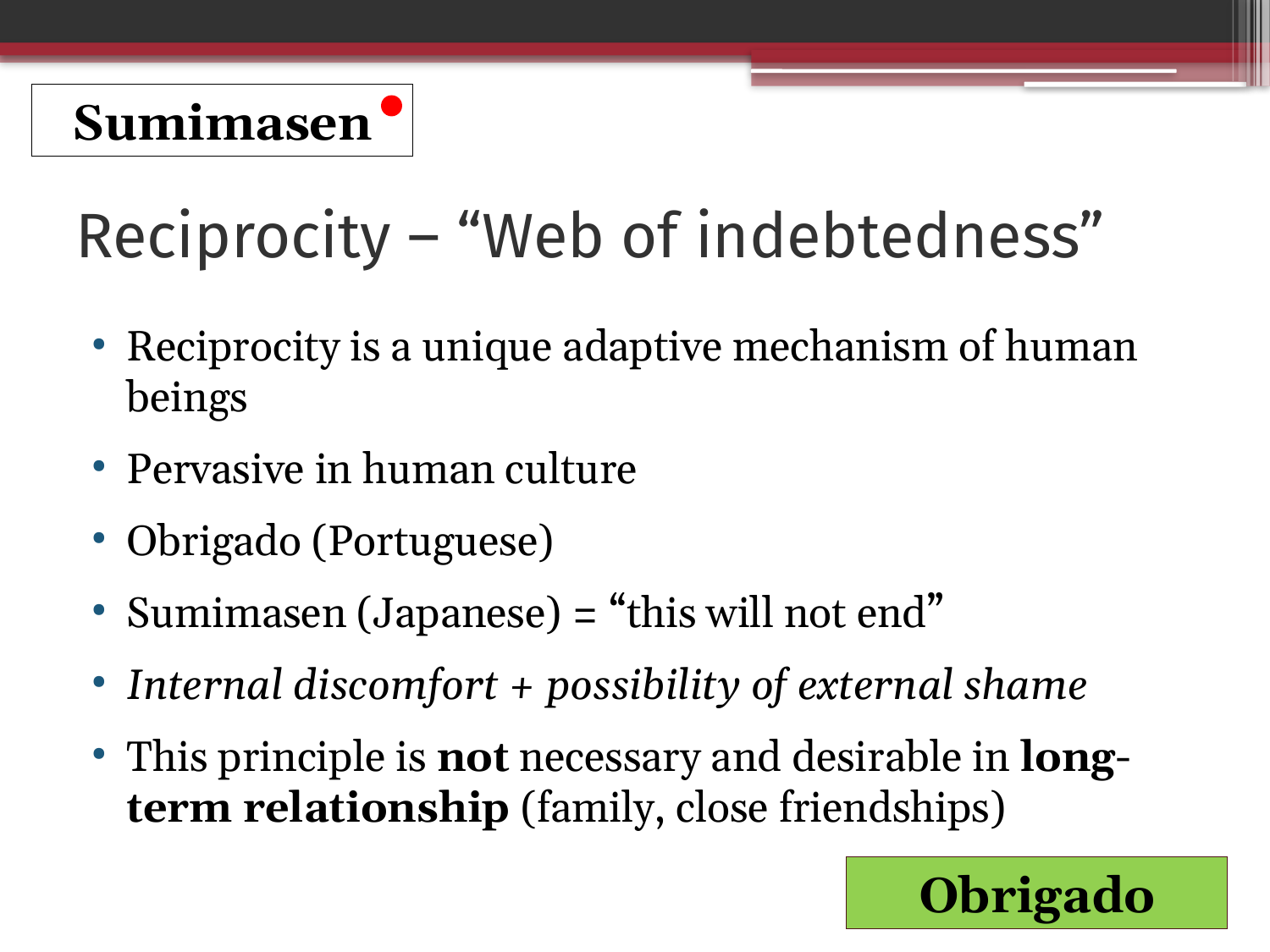

Sumimasen

# Reciprocity – “Web of indebtedness”
Reciprocity is a unique adaptive mechanism of human beings
Pervasive in human culture
Obrigado (Portuguese)
Sumimasen (Japanese) = “this will not end”
Internal discomfort + possibility of external shame
This principle is not necessary and desirable in long-term relationship (family, close friendships)

Obrigado